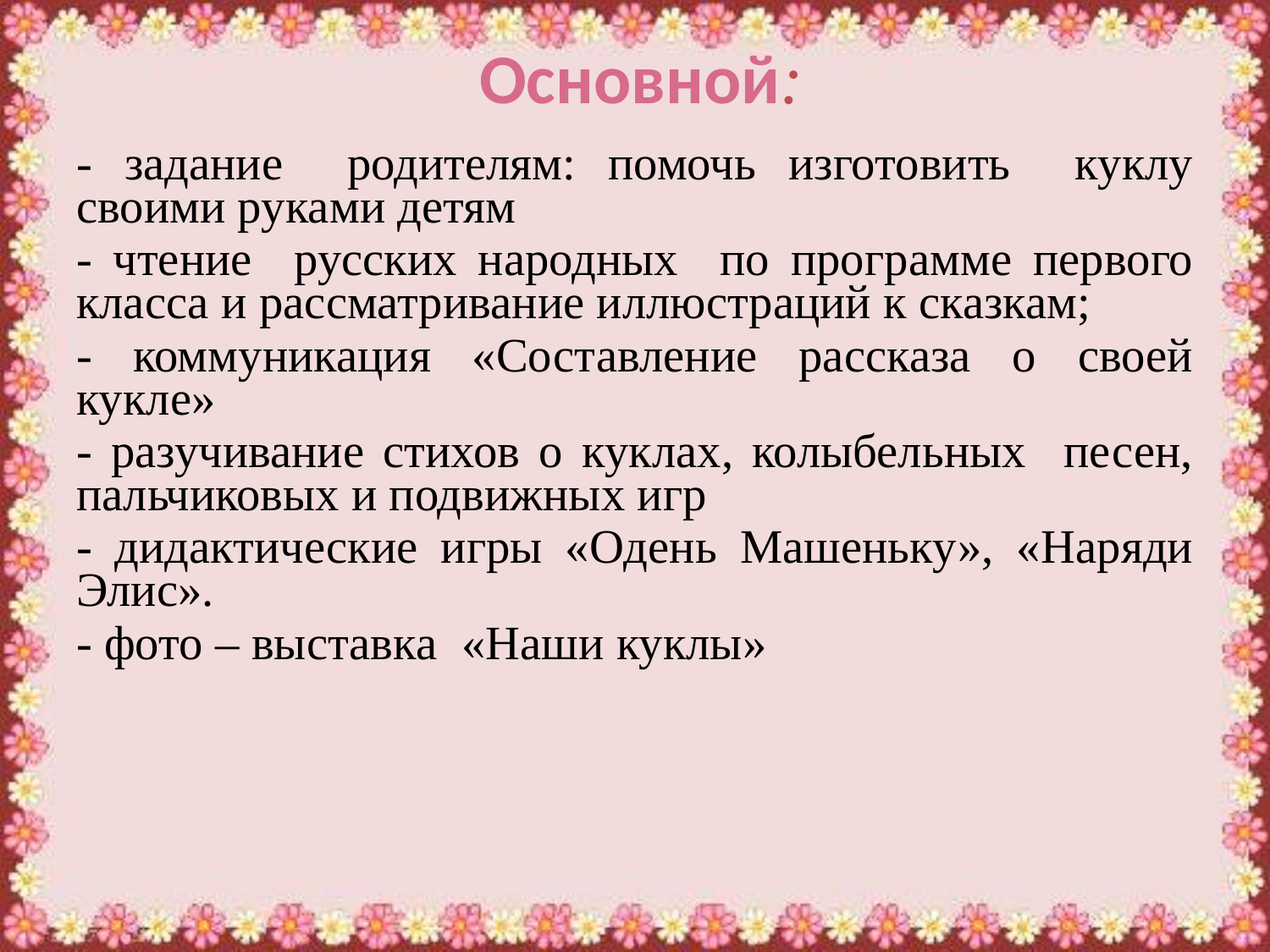

# Основной:
- задание  родителям: помочь изготовить  куклу своими руками детям
- чтение  русских народных  по программе первого класса и рассматривание иллюстраций к сказкам;
- коммуникация «Составление рассказа о своей кукле»
- разучивание стихов о куклах, колыбельных  песен, пальчиковых и подвижных игр
- дидактические игры «Одень Машеньку», «Наряди Элис».
- фото – выставка  «Наши куклы»